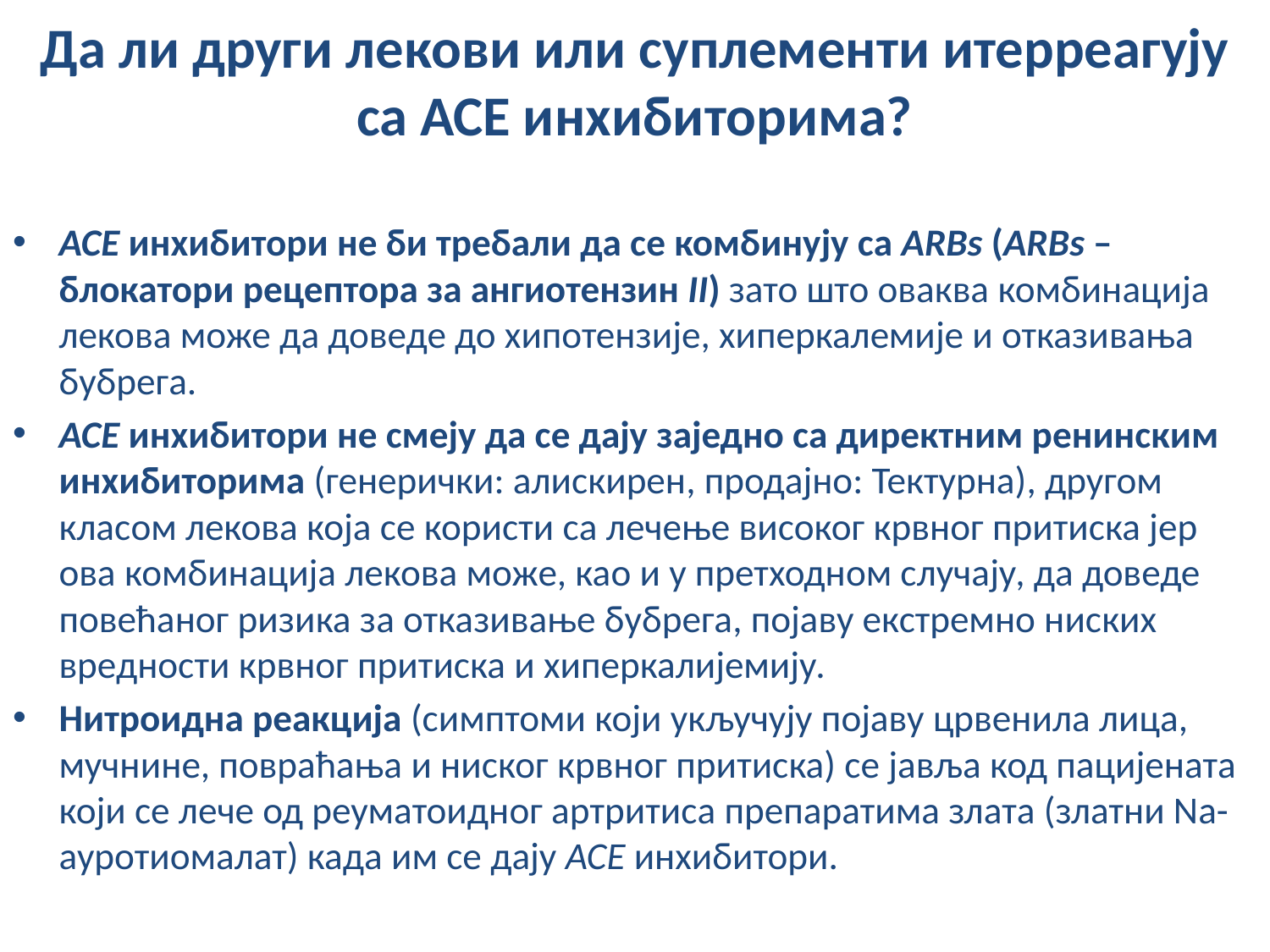

# Да ли други лекови или суплементи итерреагују са АСЕ инхибиторима?
АСЕ инхибитори не би требали да се комбинују са ARBs (ARBs – блокатори рецептора за ангиотензин II) зато што оваква комбинација лекова може да доведе до хипотензије, хиперкалемије и отказивања бубрега.
АСЕ инхибитори не смеју да се дају заједно са директним ренинским инхибиторима (генерички: алискирен, продајно: Тектурна), другом класом лекова која се користи са лечење високог крвног притиска јер ова комбинација лекова може, као и у претходном случају, да доведе повећаног ризика за отказивање бубрега, појаву екстремно ниских вредности крвног притиска и хиперкалијемију.
Нитроидна реакција (симптоми који укључују појаву црвенила лица, мучнине, повраћања и ниског крвног притиска) се јавља код пацијената који се лече од реуматоидног артритиса препаратима злата (златни Nа-ауротиомалат) када им се дају АСЕ инхибитори.